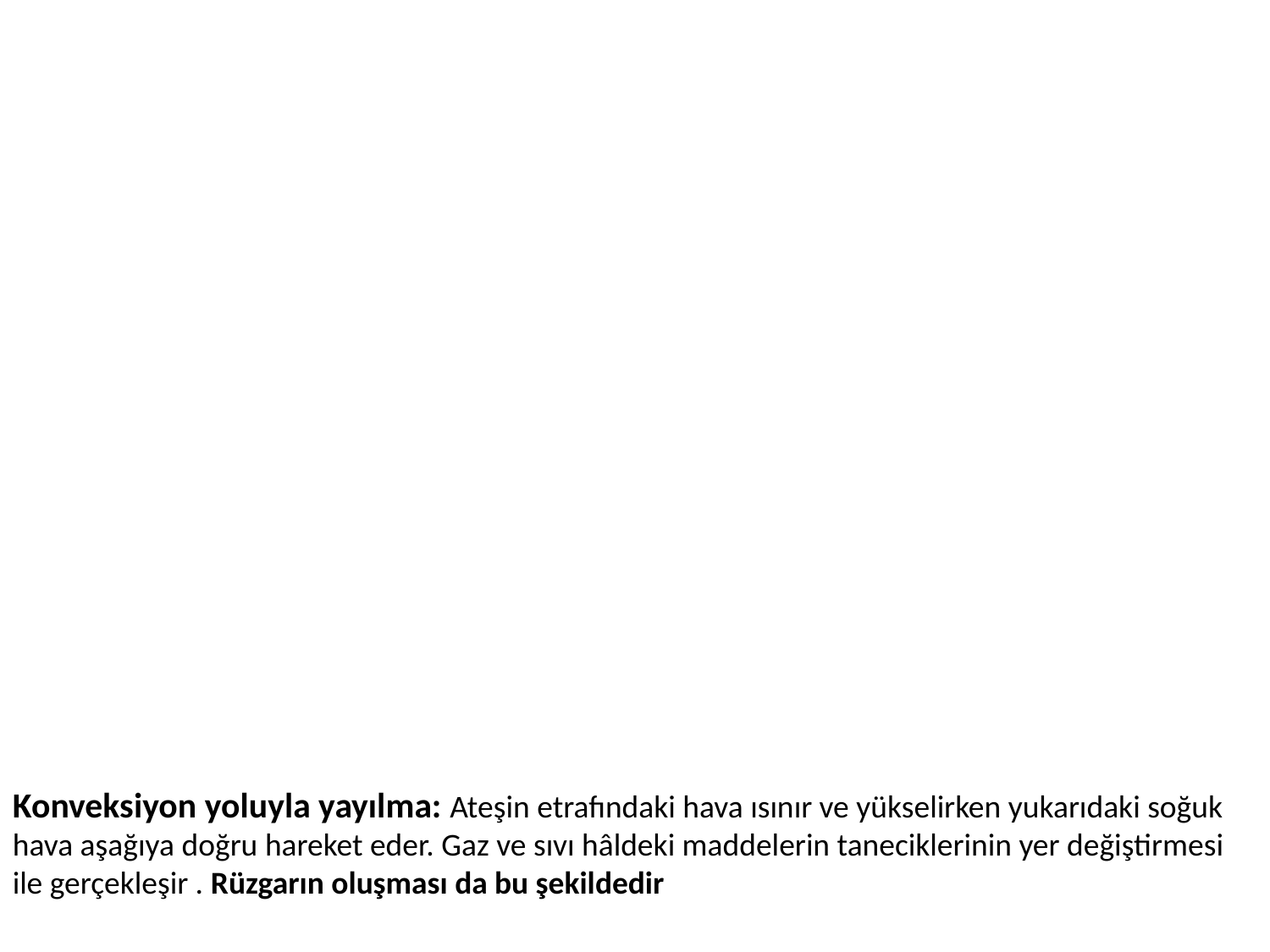

Konveksiyon yoluyla yayılma: Ateşin etrafındaki hava ısınır ve yükselirken yukarıdaki soğuk hava aşağıya doğru hareket eder. Gaz ve sıvı hâldeki maddelerin taneciklerinin yer değiştirmesi ile gerçekleşir . Rüzgarın oluşması da bu şekildedir